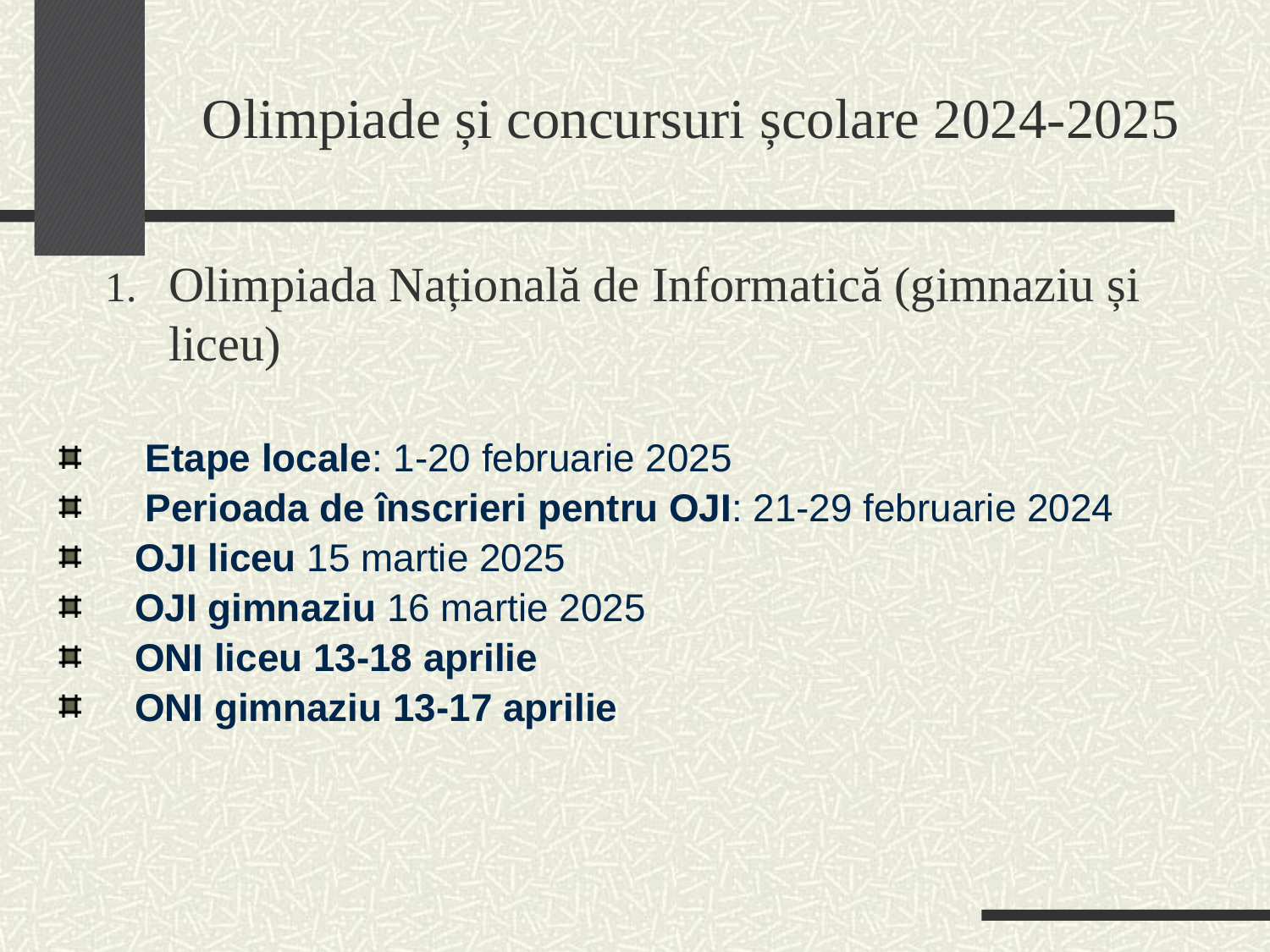

# Olimpiade și concursuri școlare 2024-2025
Olimpiada Națională de Informatică (gimnaziu și liceu)

      Etape locale: 1-20 februarie 2025
      Perioada de înscrieri pentru OJI: 21-29 februarie 2024
     OJI liceu 15 martie 2025
     OJI gimnaziu 16 martie 2025
     ONI liceu 13-18 aprilie
     ONI gimnaziu 13-17 aprilie